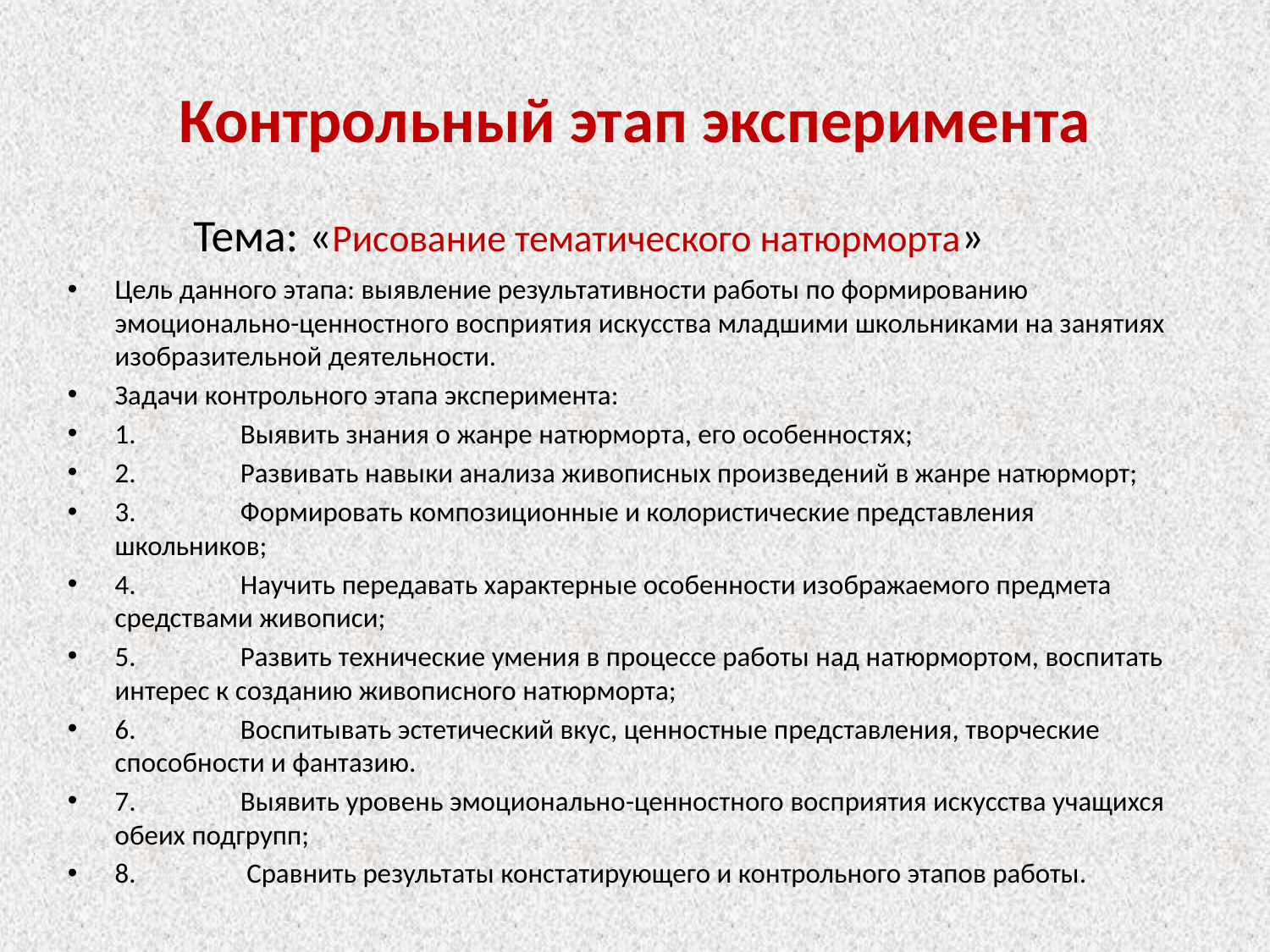

# Контрольный этап эксперимента
	Тема: «Рисование тематического натюрморта»
Цель данного этапа: выявление результативности работы по формированию эмоционально-ценностного восприятия искусства младшими школьниками на занятиях изобразительной деятельности.
Задачи контрольного этапа эксперимента:
1. 	Выявить знания о жанре натюрморта, его особенностях;
2.	Развивать навыки анализа живописных произведений в жанре натюрморт;
3.	Формировать композиционные и колористические представления школьников;
4.	Научить передавать характерные особенности изображаемого предмета средствами живописи;
5.	Развить технические умения в процессе работы над натюрмортом, воспитать интерес к созданию живописного натюрморта;
6.	Воспитывать эстетический вкус, ценностные представления, творческие способности и фантазию.
7.	Выявить уровень эмоционально-ценностного восприятия искусства учащихся обеих подгрупп;
8.	 Сравнить результаты констатирующего и контрольного этапов работы.